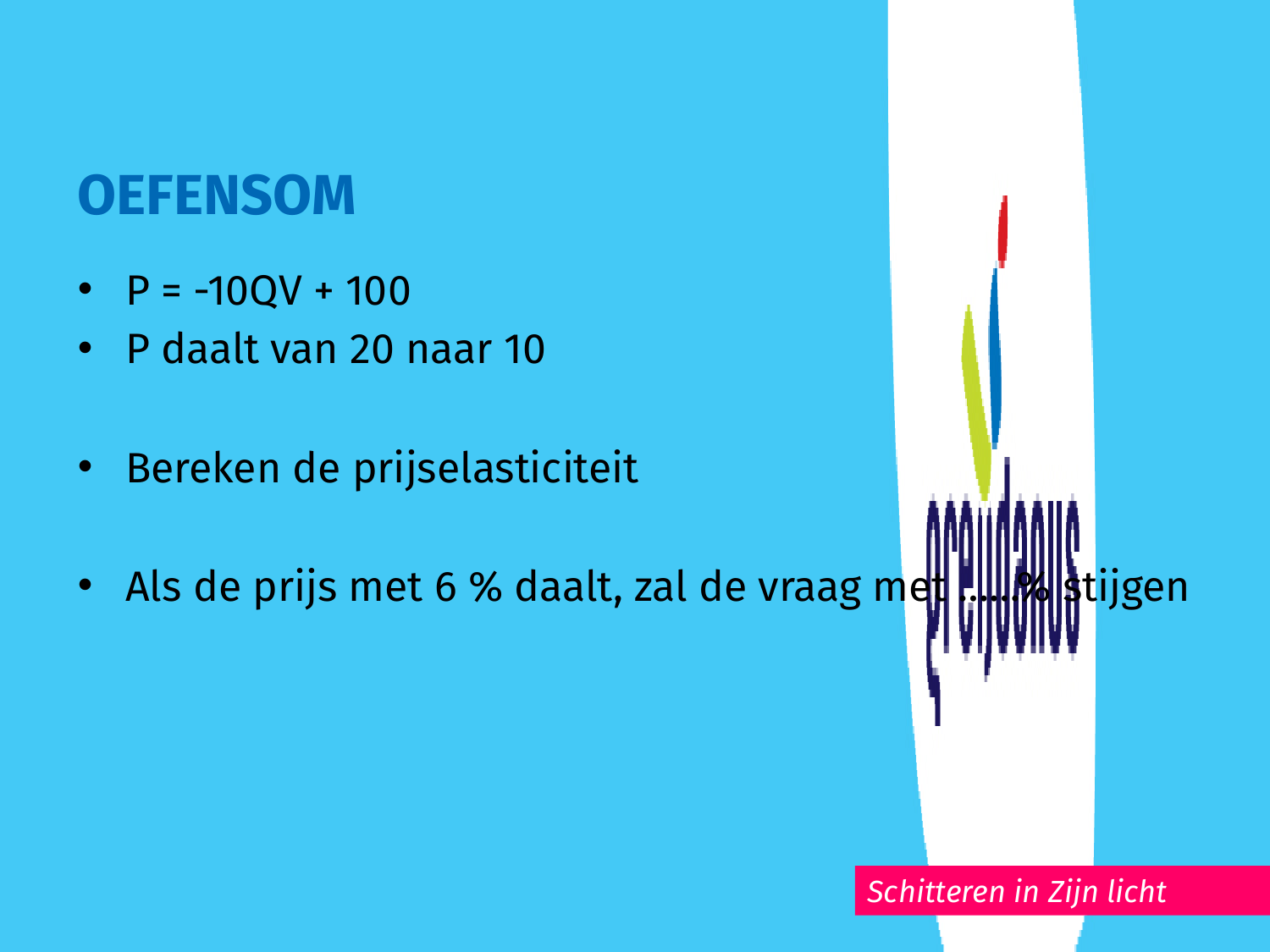

# OEFENSOM
P = -10QV + 100
P daalt van 20 naar 10

Bereken de prijselasticiteit

Als de prijs met 6 % daalt, zal de vraag met ……% stijgen